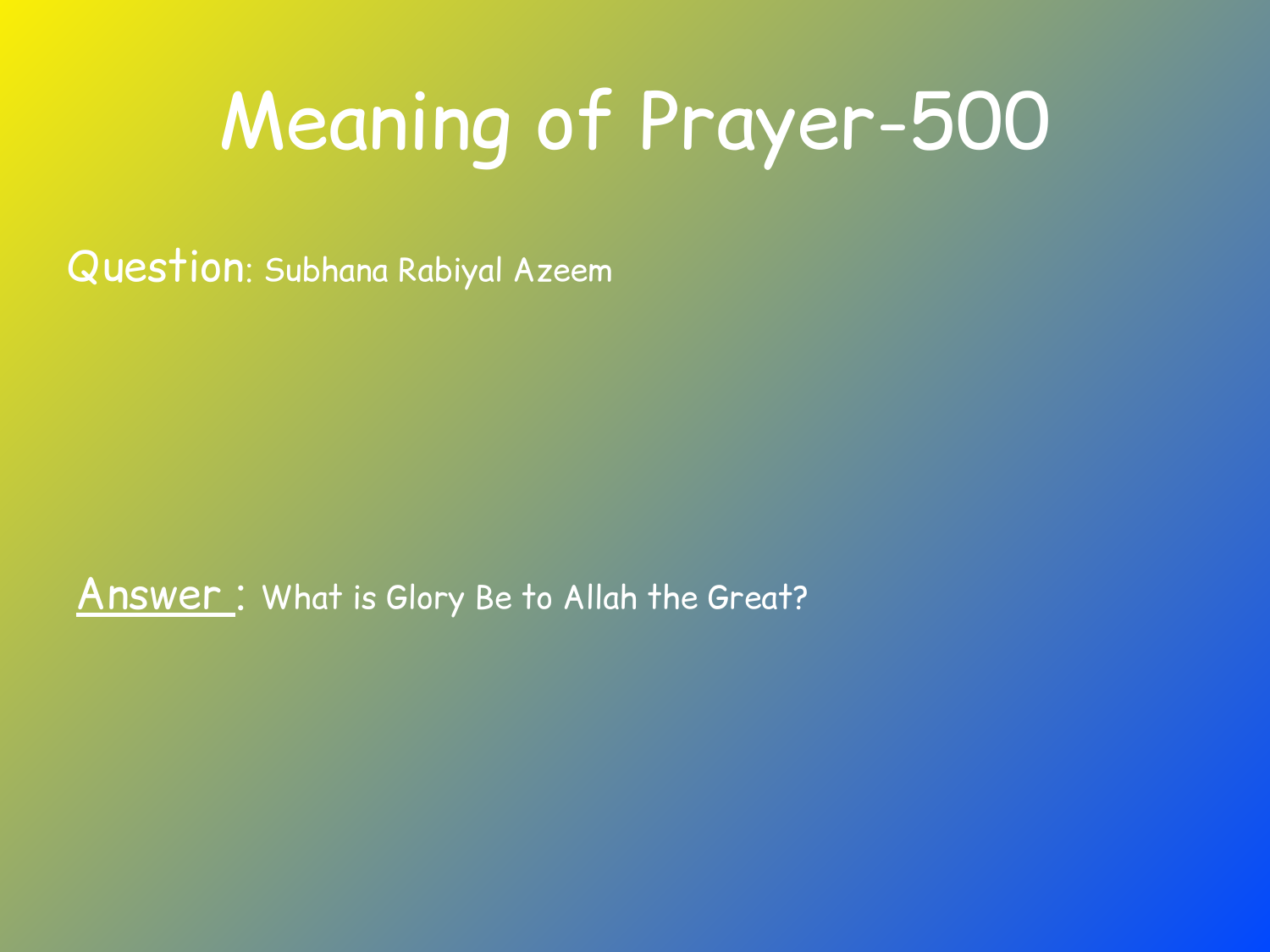

# Meaning of Prayer-500
Question: Subhana Rabiyal Azeem

Answer : What is Glory Be to Allah the Great?